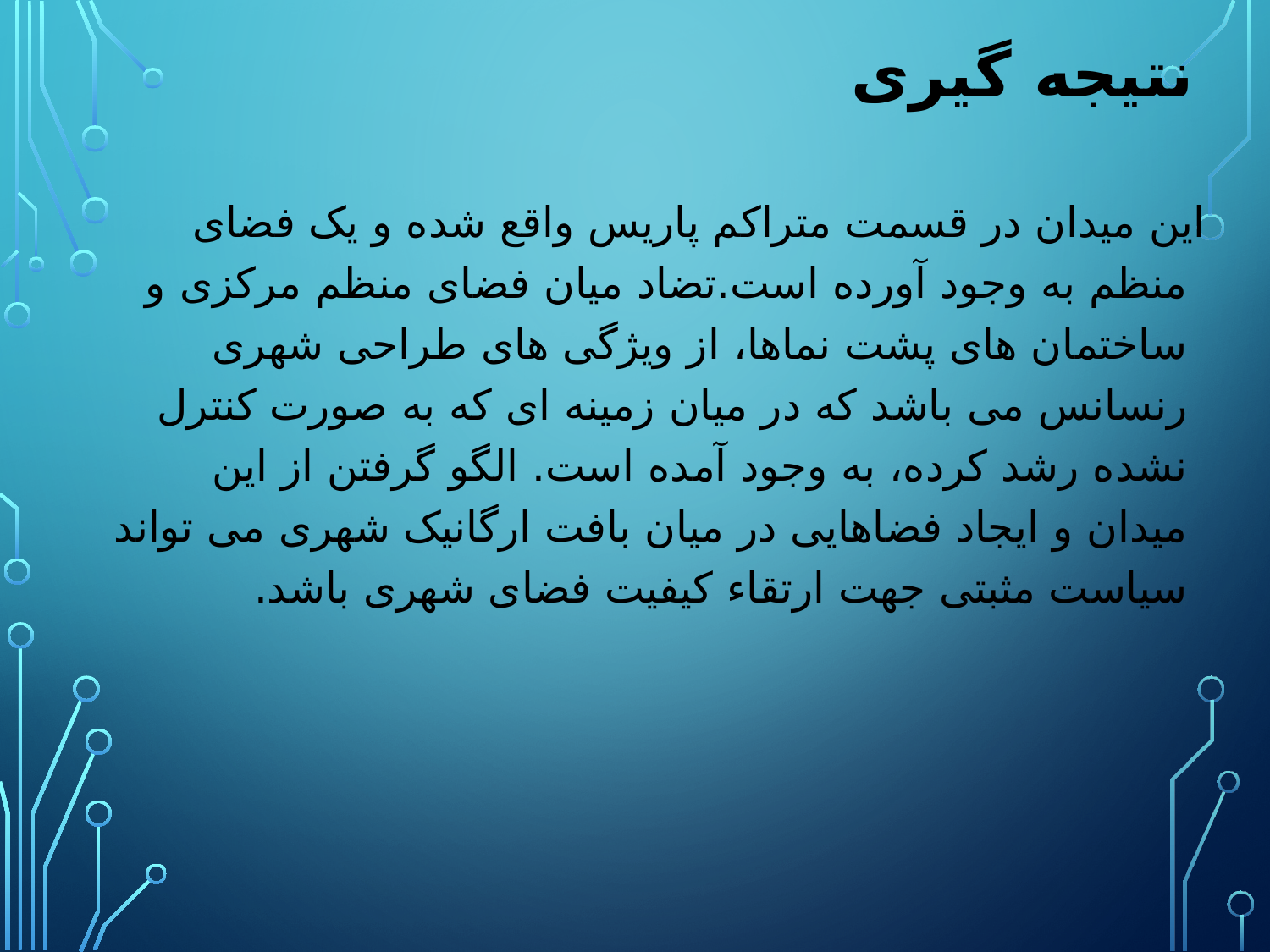

# نتیجه گیری
 این میدان در قسمت متراکم پاریس واقع شده و یک فضای منظم به وجود آورده است.تضاد میان فضای منظم مرکزی و ساختمان های پشت نماها، از ویژگی های طراحی شهری رنسانس می باشد که در میان زمینه ای که به صورت کنترل نشده رشد کرده، به وجود آمده است. الگو گرفتن از این میدان و ایجاد فضاهایی در میان بافت ارگانیک شهری می تواند سیاست مثبتی جهت ارتقاء کیفیت فضای شهری باشد.